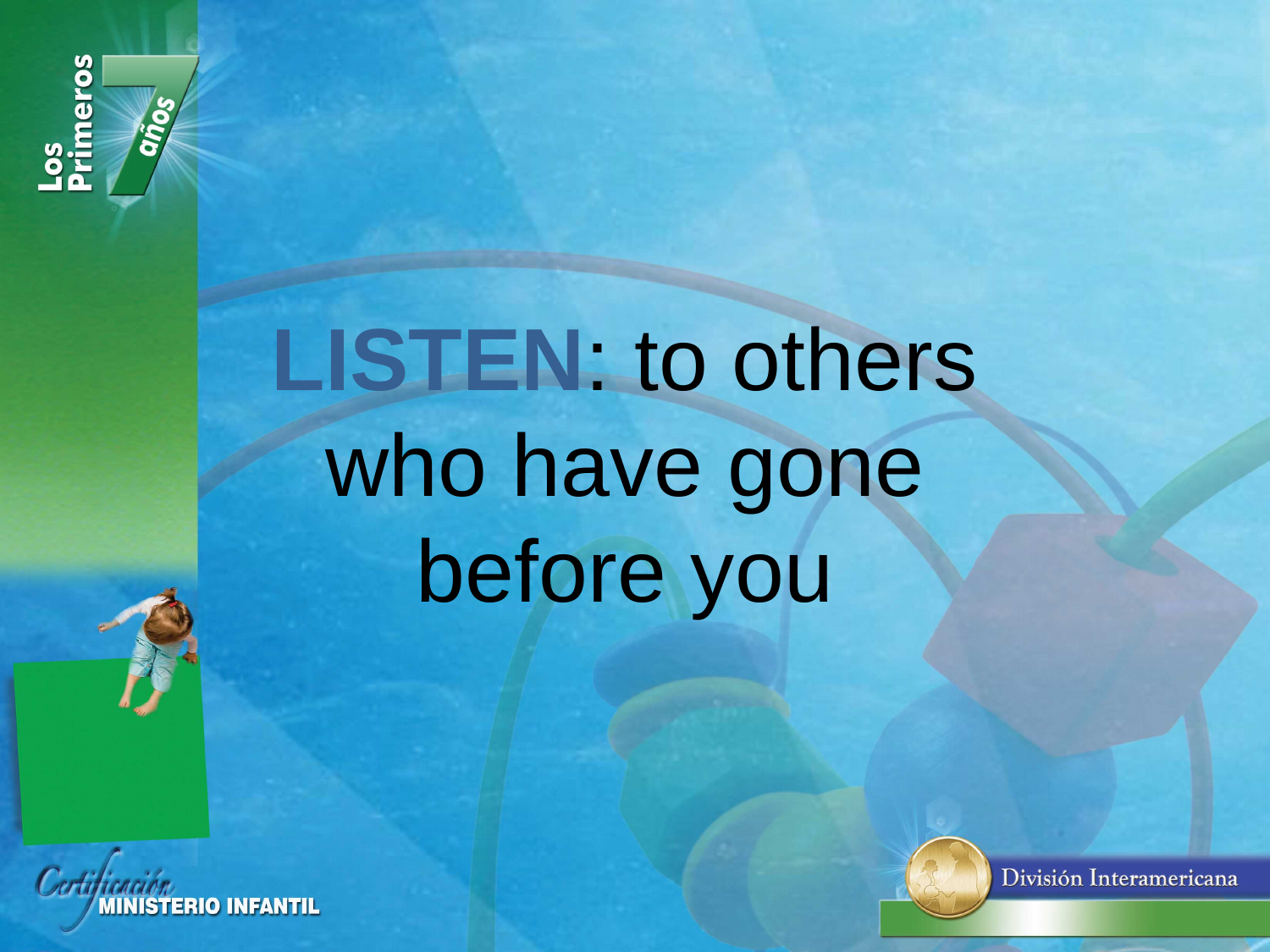

LISTEN: to others who have gone before you